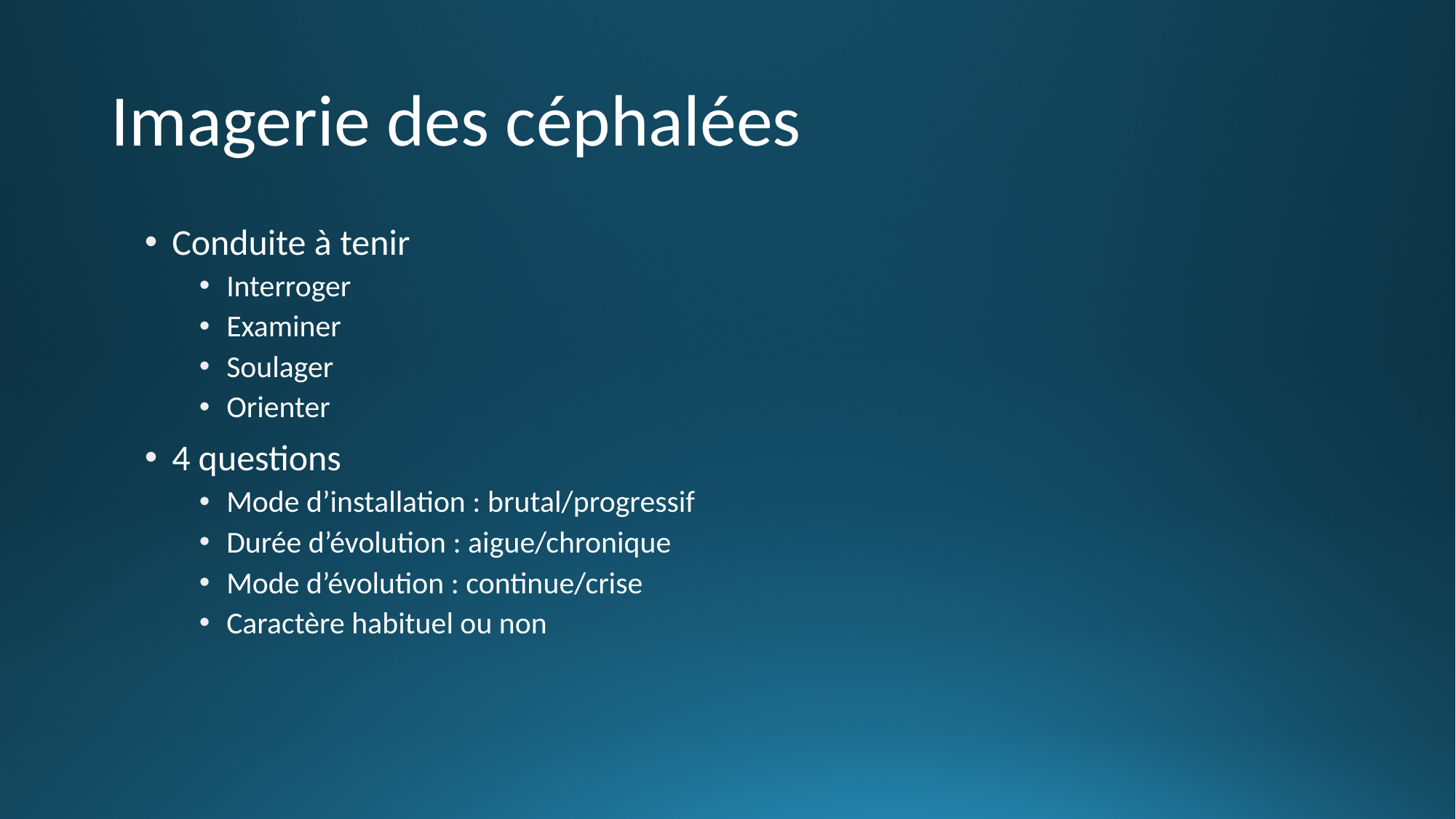

# Imagerie des céphalées
Conduite à tenir
Interroger
Examiner
Soulager
Orienter
4 questions
Mode d’installation : brutal/progressif
Durée d’évolution : aigue/chronique
Mode d’évolution : continue/crise
Caractère habituel ou non